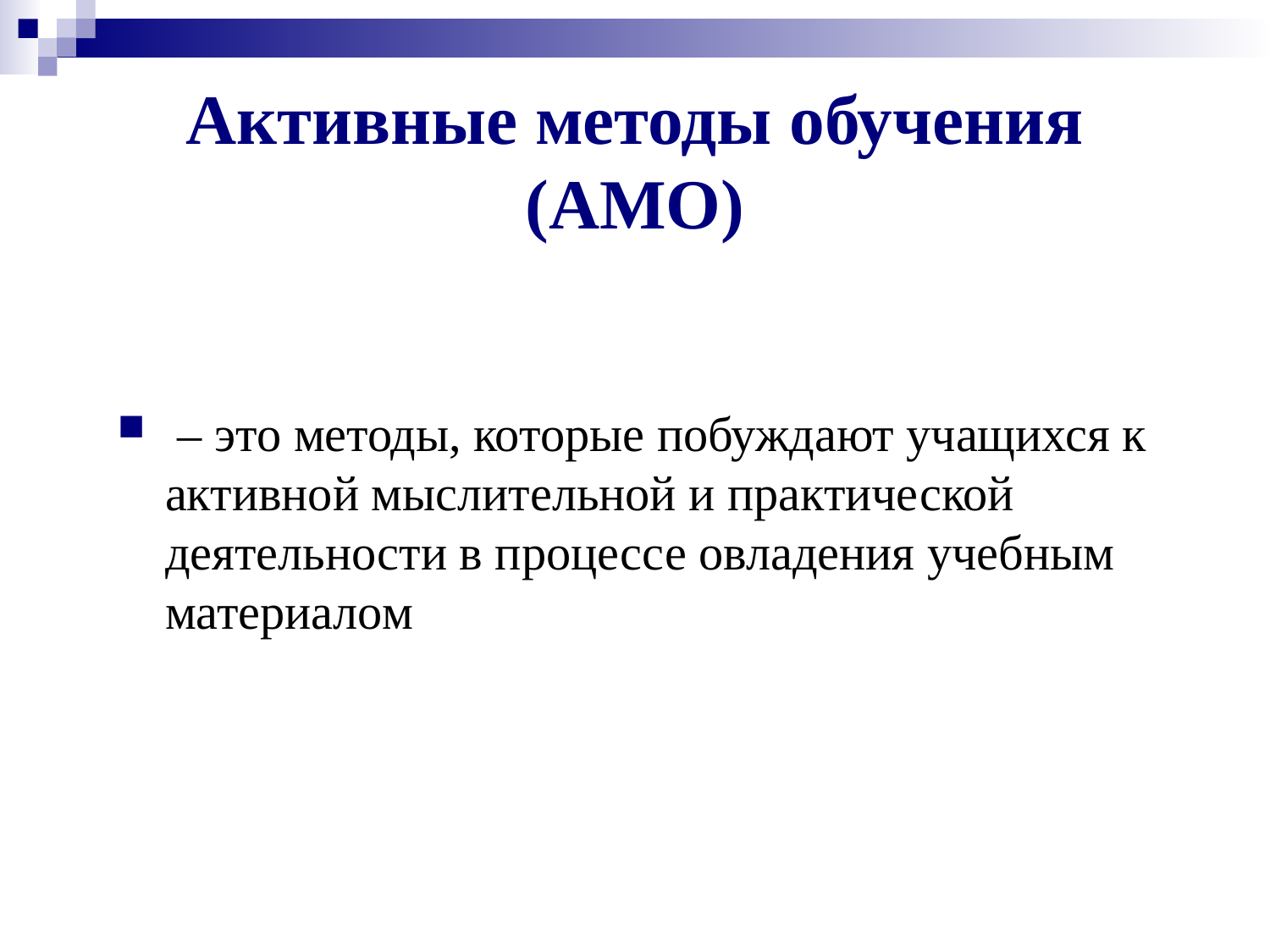

# Активные методы обучения (АМО)
 – это методы, которые побуждают учащихся к активной мыслительной и практической деятельности в процессе овладения учебным материалом